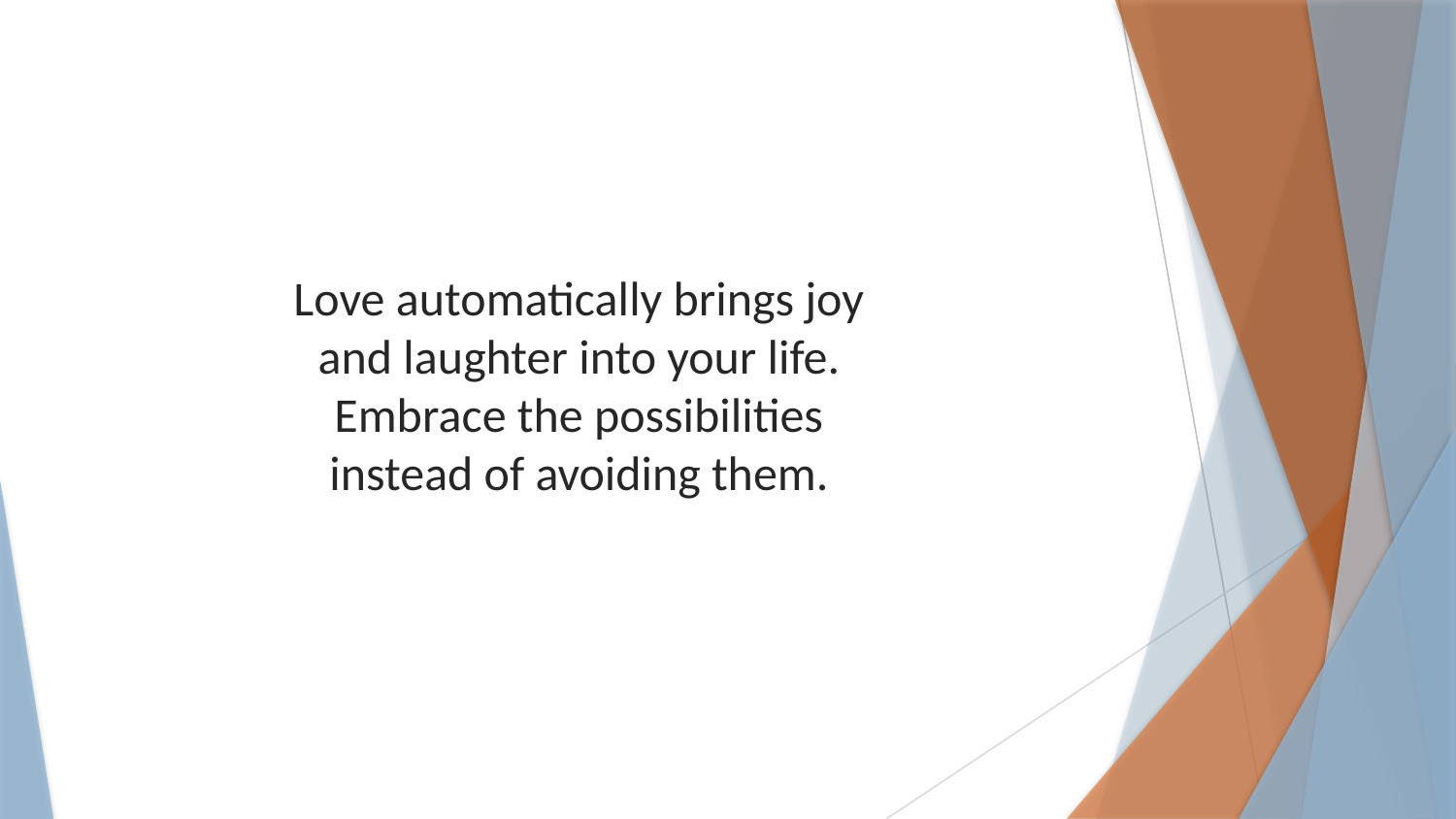

Love automatically brings joy and laughter into your life. Embrace the possibilities instead of avoiding them.